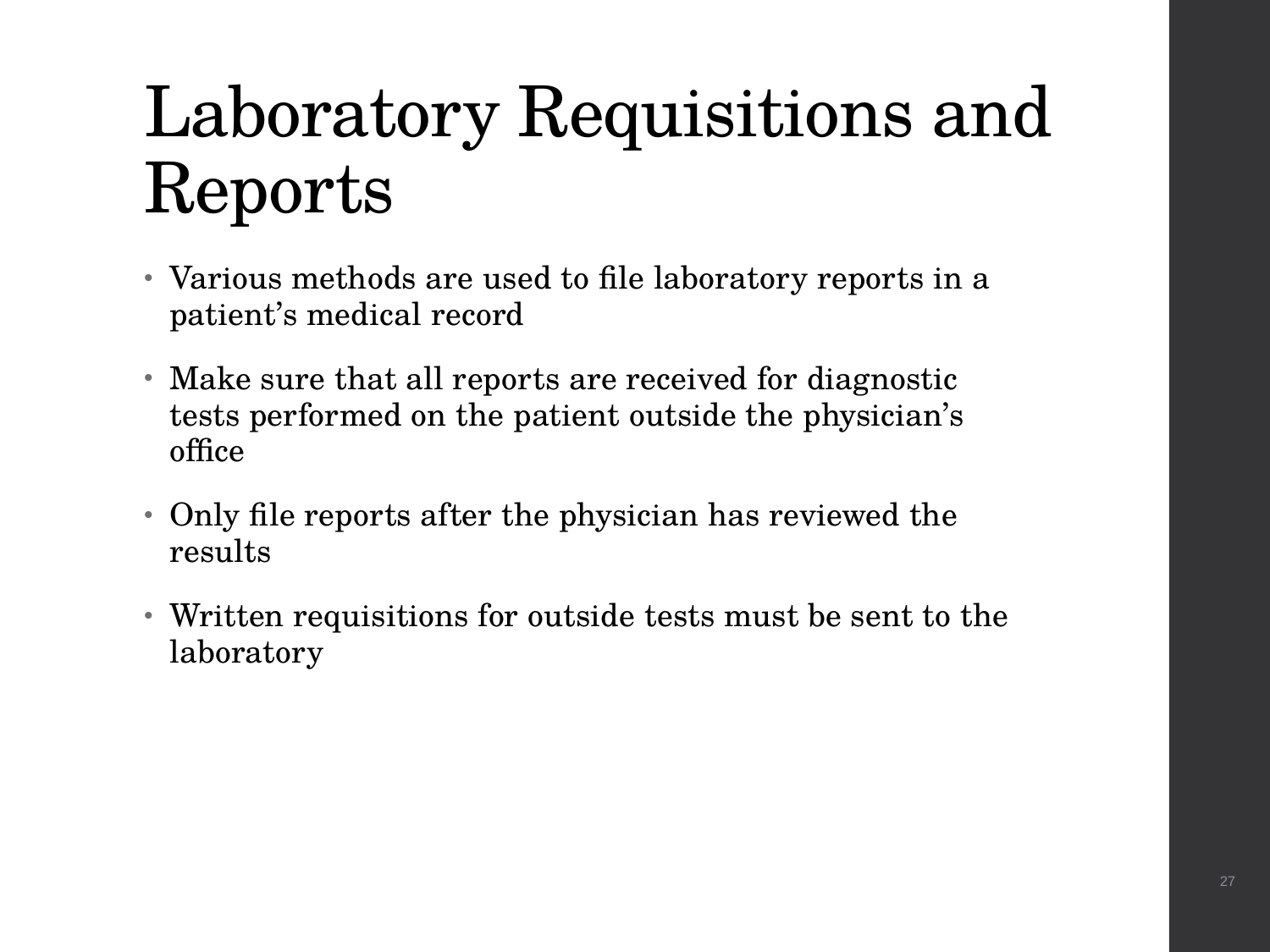

# Laboratory Requisitions and Reports
Various methods are used to file laboratory reports in a patient’s medical record
Make sure that all reports are received for diagnostic tests performed on the patient outside the physician’s office
Only file reports after the physician has reviewed the results
Written requisitions for outside tests must be sent to the laboratory
 27